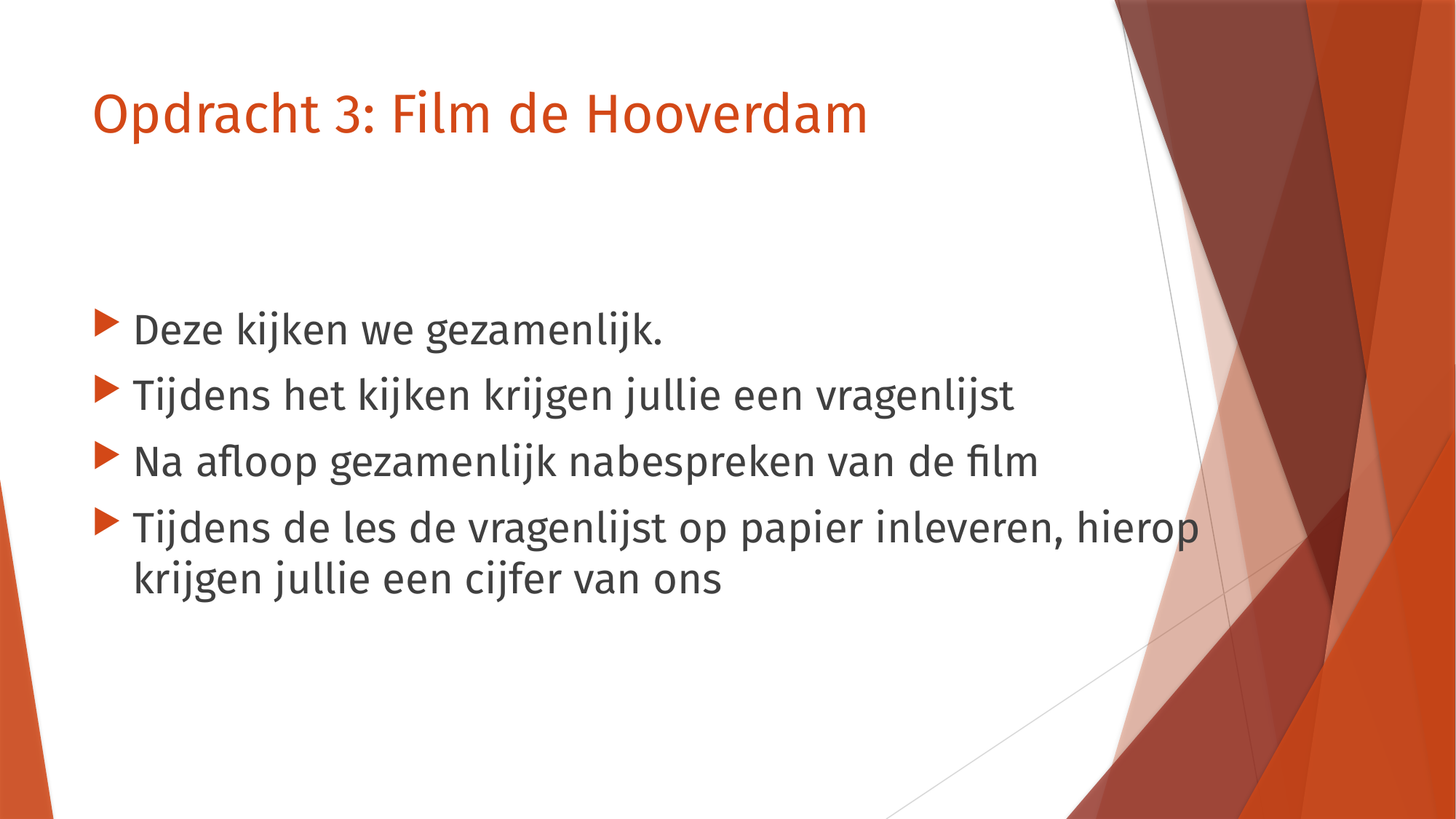

# Opdracht 3: Film de Hooverdam

Deze kijken we gezamenlijk.
Tijdens het kijken krijgen jullie een vragenlijst
Na afloop gezamenlijk nabespreken van de film
Tijdens de les de vragenlijst op papier inleveren, hierop krijgen jullie een cijfer van ons